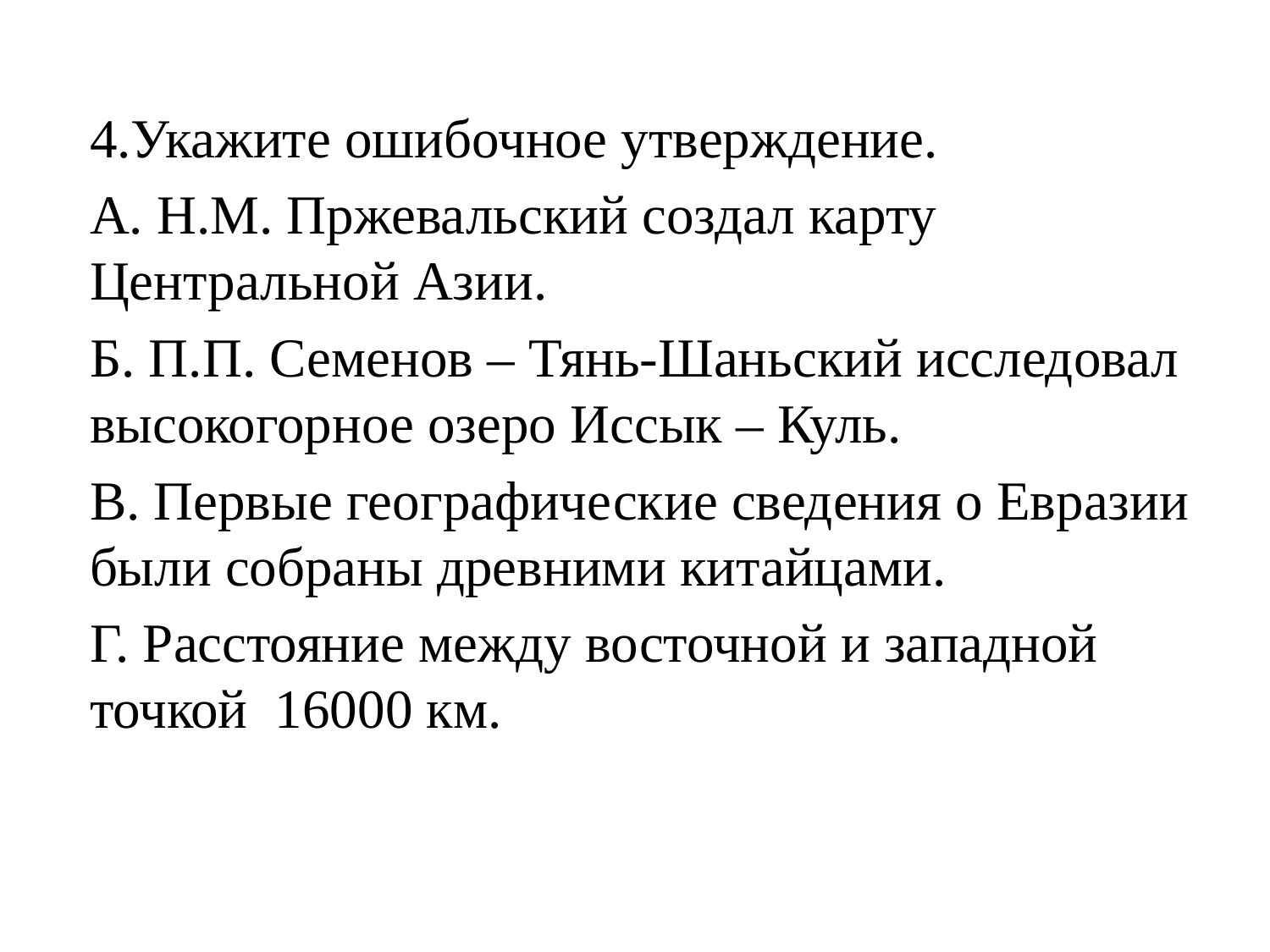

4.Укажите ошибочное утверждение.
А. Н.М. Пржевальский создал карту Центральной Азии.
Б. П.П. Семенов – Тянь-Шаньский исследовал высокогорное озеро Иссык – Куль.
В. Первые географические сведения о Евразии были собраны древними китайцами.
Г. Расстояние между восточной и западной точкой  16000 км.